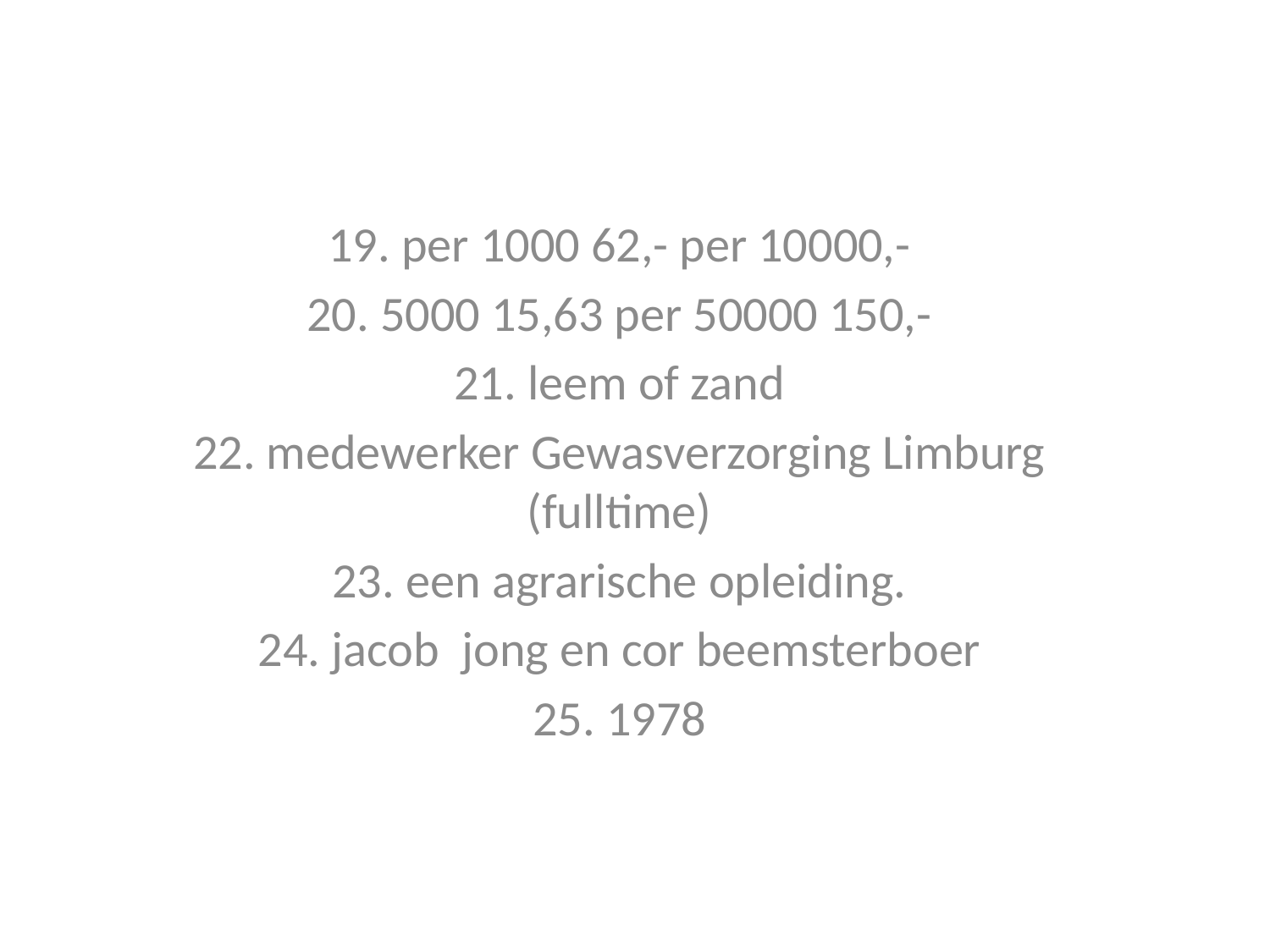

#
19. per 1000 62,- per 10000,-
20. 5000 15,63 per 50000 150,-
21. leem of zand
22. medewerker Gewasverzorging Limburg (fulltime)
23. een agrarische opleiding.
24. jacob  jong en cor beemsterboer
25. 1978